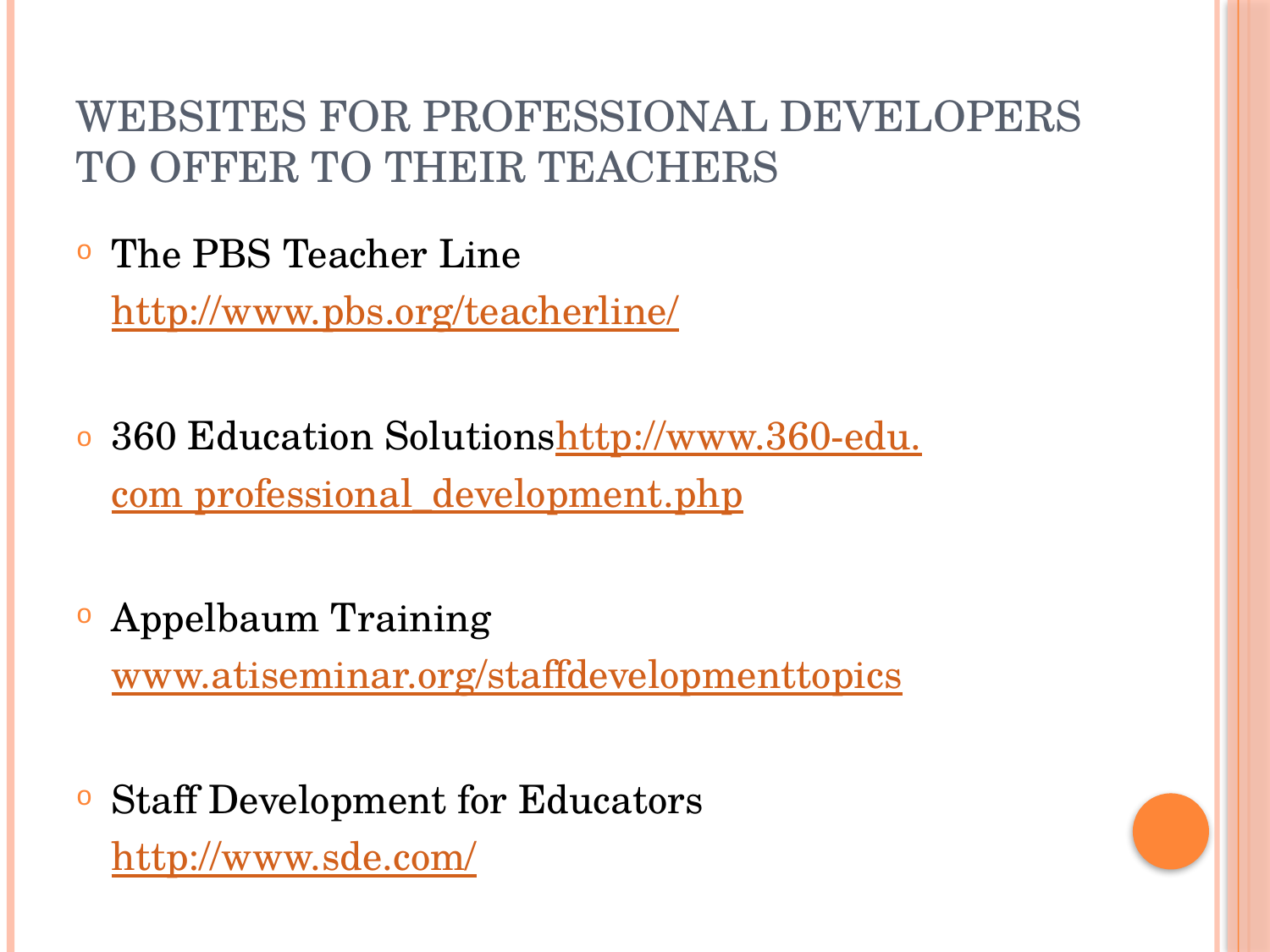

# Websites for professional developers to offer to their teachers
The PBS Teacher Line
	http://www.pbs.org/teacherline/

360 Education Solutionshttp://www.360-edu.com professional_development.php

Appelbaum Training
	www.atiseminar.org/staffdevelopmenttopics

Staff Development for Educators
	http://www.sde.com/